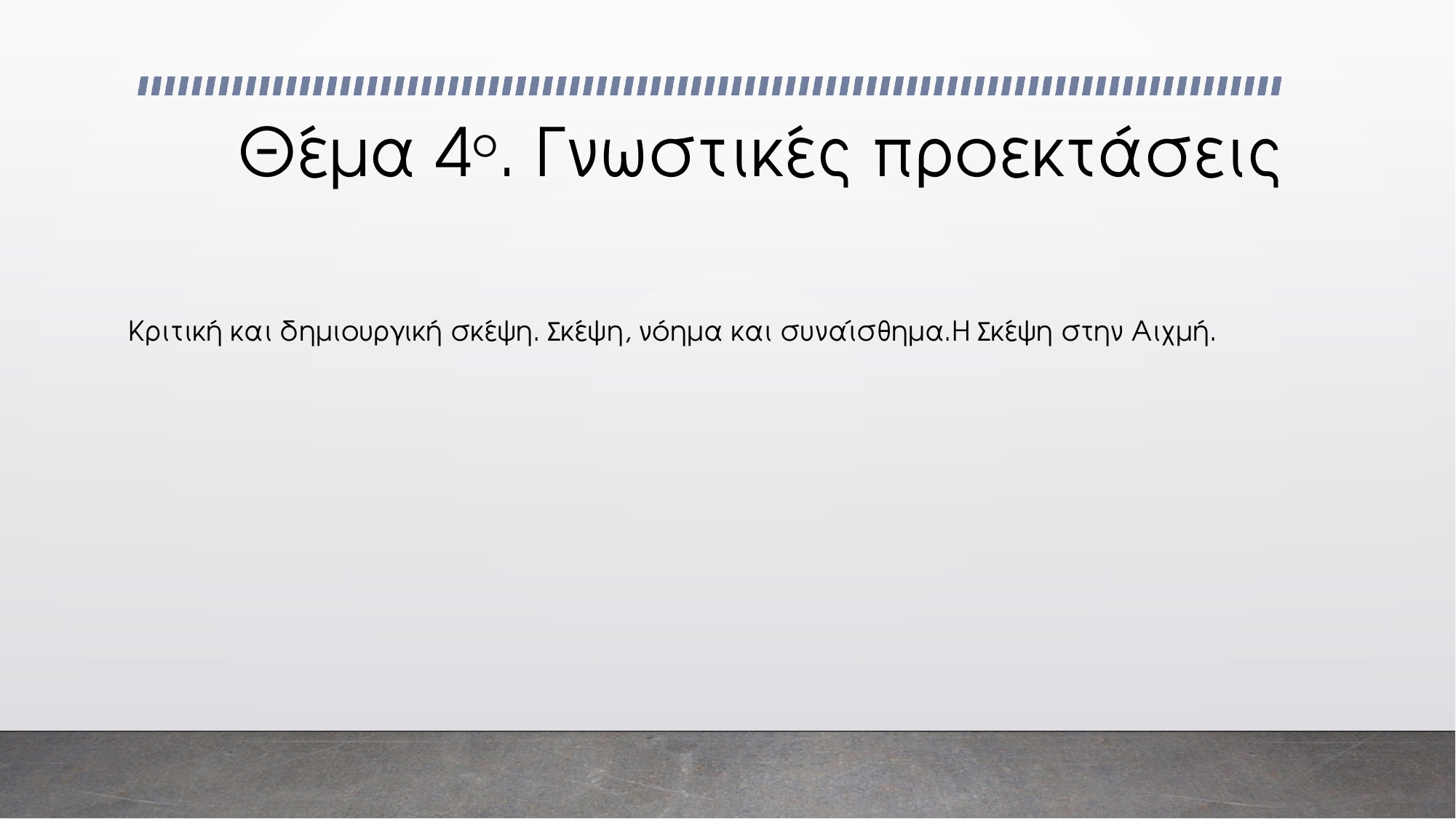

# Θέμα 4ο. Γνωστικές προεκτάσεις
Kριτική και δημιουργική σκέψη. Σκέψη, νόημα και συναίσθημα.Η Σκέψη στην Αιχμή.